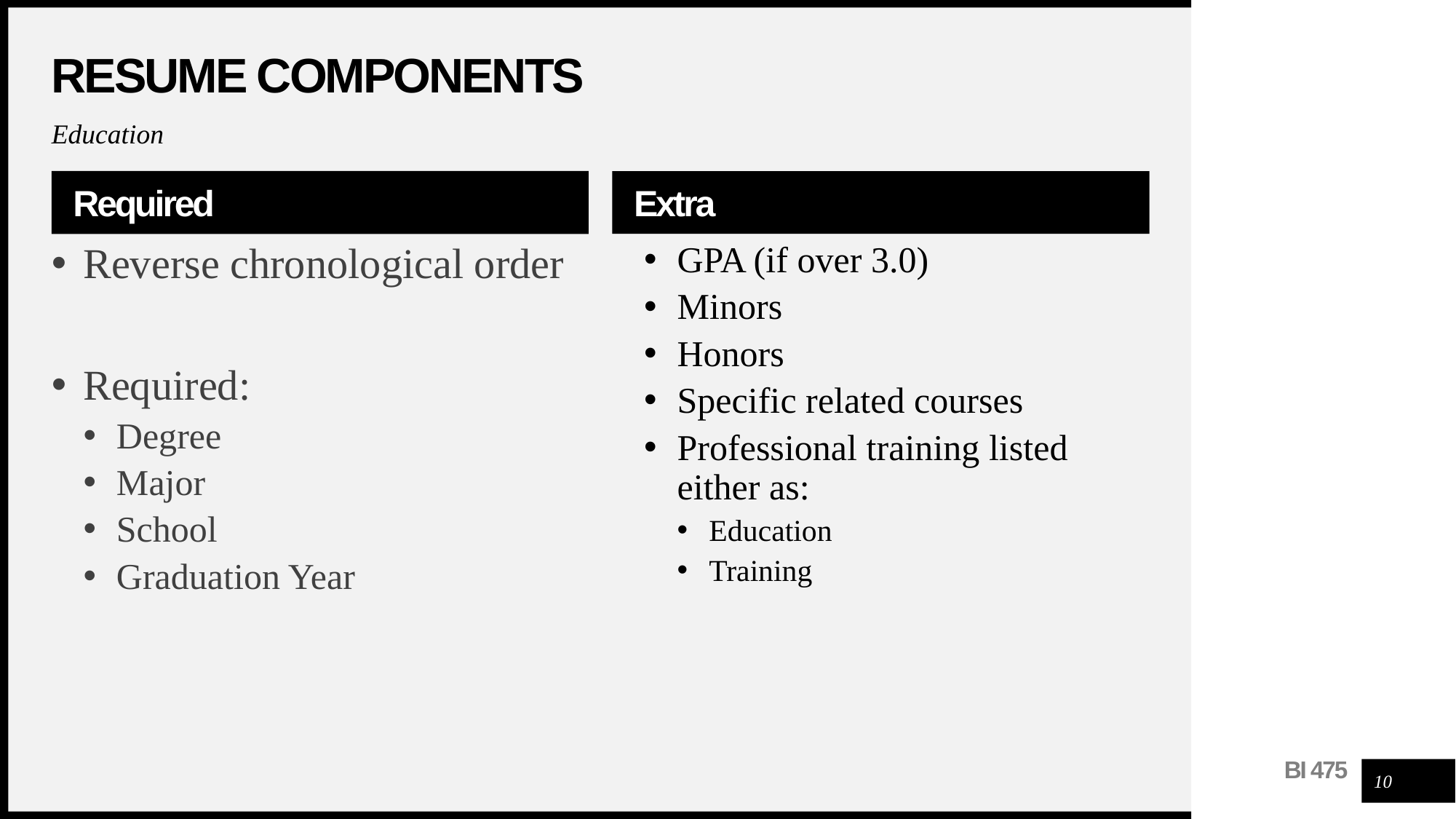

# Resume Components
Education
Required
Extra
GPA (if over 3.0)
Minors
Honors
Specific related courses
Professional training listed either as:
Education
Training

Reverse chronological order

Required:
Degree
Major
School
Graduation Year

10